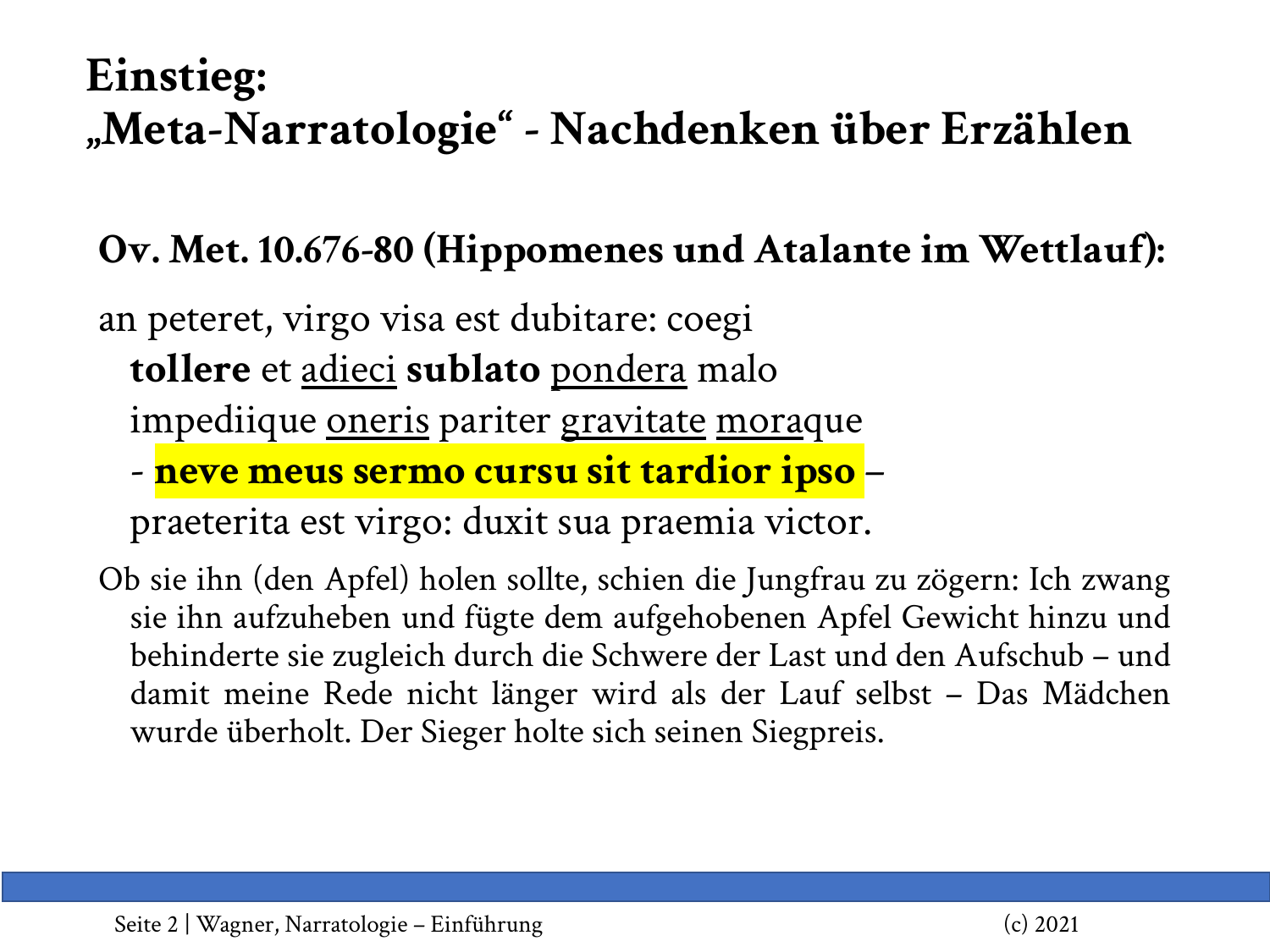

# Einstieg: „Meta-Narratologie“ - Nachdenken über Erzählen
Ov. Met. 10.676-80 (Hippomenes und Atalante im Wettlauf):
an peteret, virgo visa est dubitare: coegi
tollere et adieci sublato pondera malo
impediique oneris pariter gravitate moraque
- neve meus sermo cursu sit tardior ipso –
praeterita est virgo: duxit sua praemia victor.
Ob sie ihn (den Apfel) holen sollte, schien die Jungfrau zu zögern: Ich zwang sie ihn aufzuheben und fügte dem aufgehobenen Apfel Gewicht hinzu und behinderte sie zugleich durch die Schwere der Last und den Aufschub – und damit meine Rede nicht länger wird als der Lauf selbst – Das Mädchen wurde überholt. Der Sieger holte sich seinen Siegpreis.

Seite 2 | Wagner, Narratologie – Einführung		            		(c) 2021